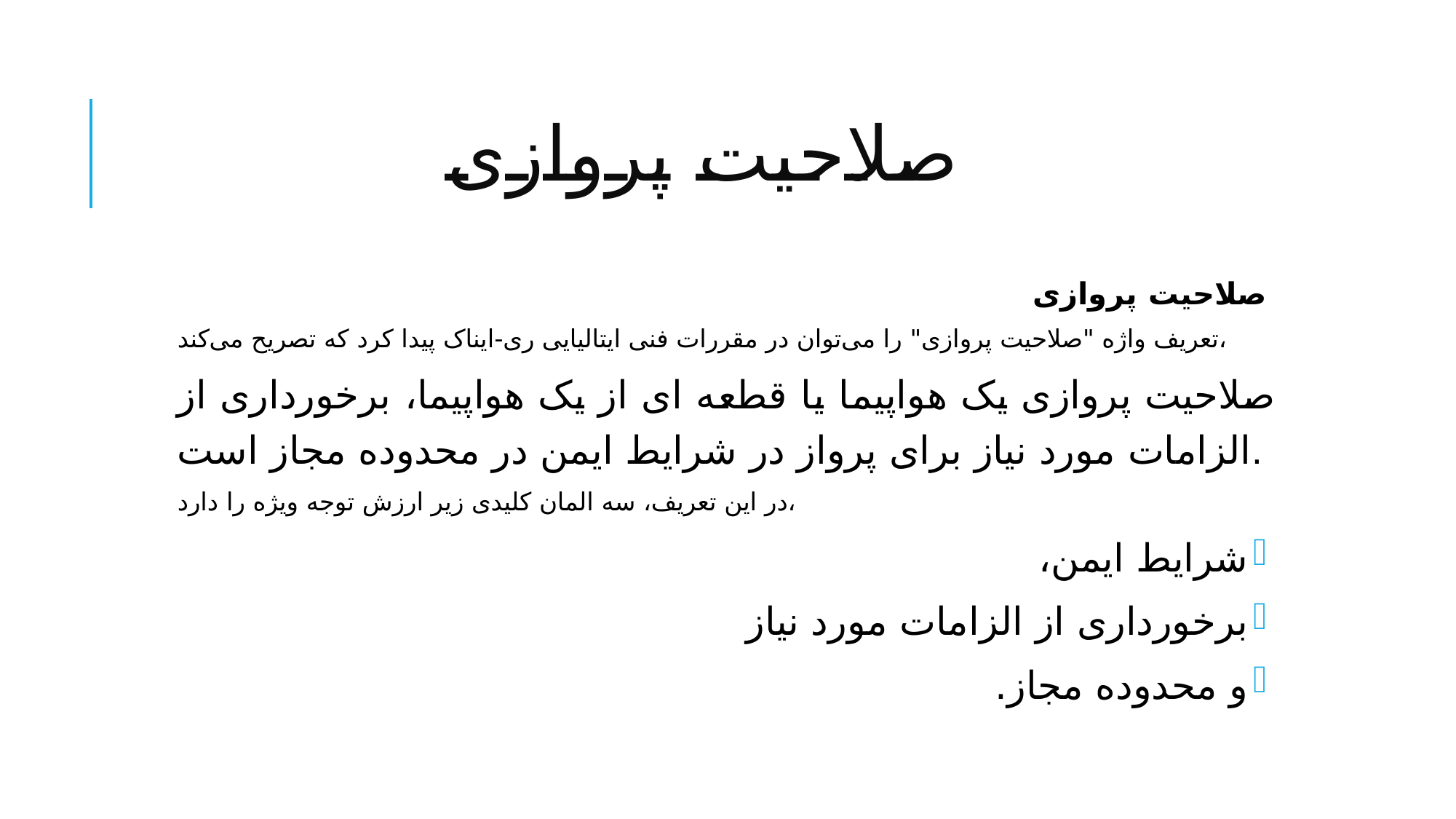

# صلاحیت پروازی
صلاحیت پروازی
تعریف واژه "صلاحیت پروازی" را می‌توان در مقررات فنی ایتالیایی ری-ایناک پیدا کرد که تصریح می‌کند،
صلاحیت پروازی یک هواپیما یا قطعه ای از یک هواپیما، برخورداری از الزامات مورد نیاز برای پرواز در شرایط ایمن در محدوده مجاز است.
در این تعریف، سه المان کلیدی زیر ارزش توجه ویژه را دارد،
شرایط ایمن،
برخورداری از الزامات مورد نیاز
و محدوده مجاز.